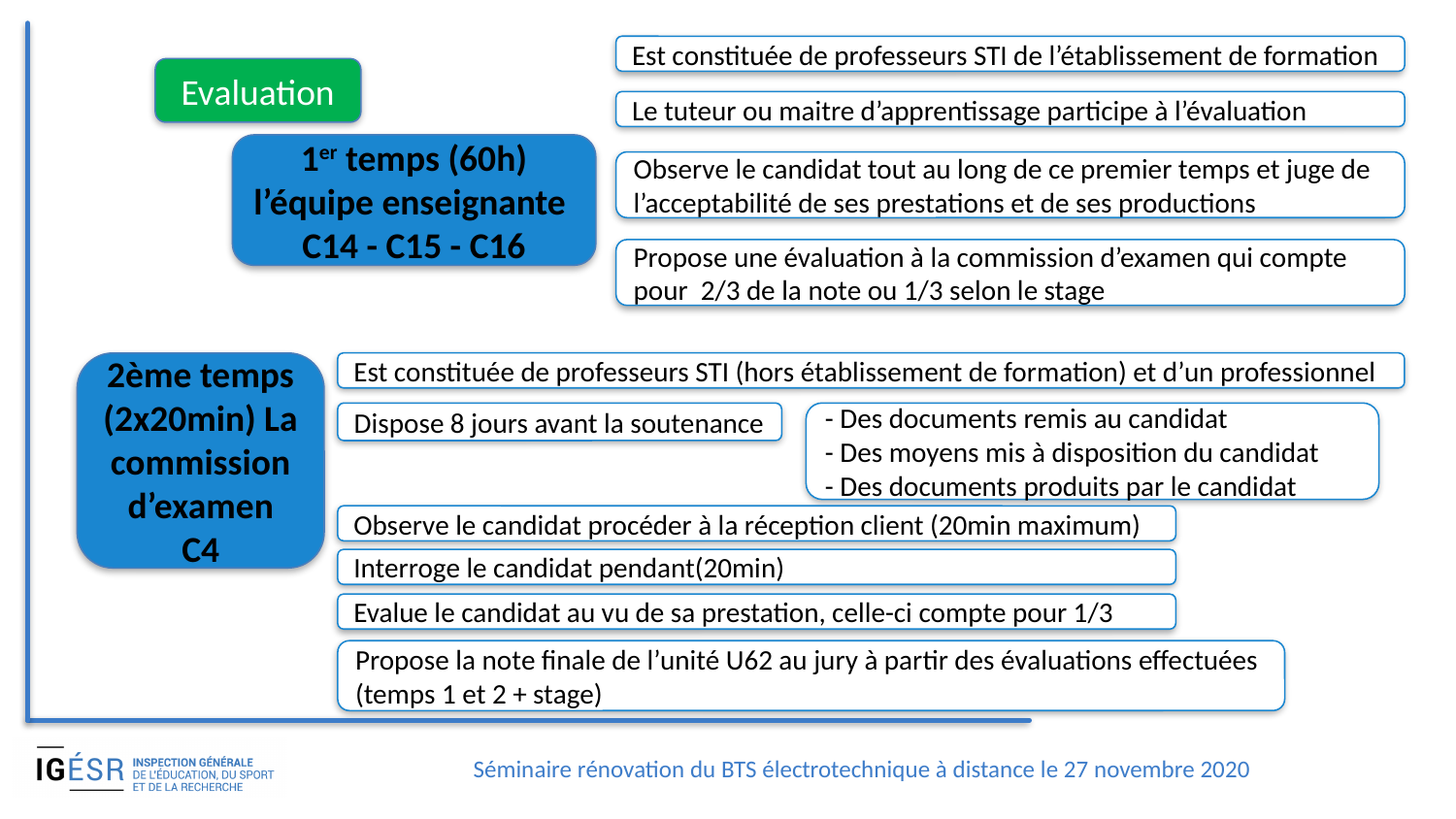

Est constituée de professeurs STI de l’établissement de formation
Evaluation
Le tuteur ou maitre d’apprentissage participe à l’évaluation
1er temps (60h) l’équipe enseignante
C14 - C15 - C16
Observe le candidat tout au long de ce premier temps et juge de l’acceptabilité de ses prestations et de ses productions
Propose une évaluation à la commission d’examen qui compte pour  2/3 de la note ou 1/3 selon le stage
2ème temps (2x20min) La commission d’examen
C4
Est constituée de professeurs STI (hors établissement de formation) et d’un professionnel
- Des documents remis au candidat
- Des moyens mis à disposition du candidat
- Des documents produits par le candidat
Dispose 8 jours avant la soutenance
Observe le candidat procéder à la réception client (20min maximum)
Interroge le candidat pendant(20min)
Evalue le candidat au vu de sa prestation, celle-ci compte pour 1/3
Propose la note finale de l’unité U62 au jury à partir des évaluations effectuées (temps 1 et 2 + stage)